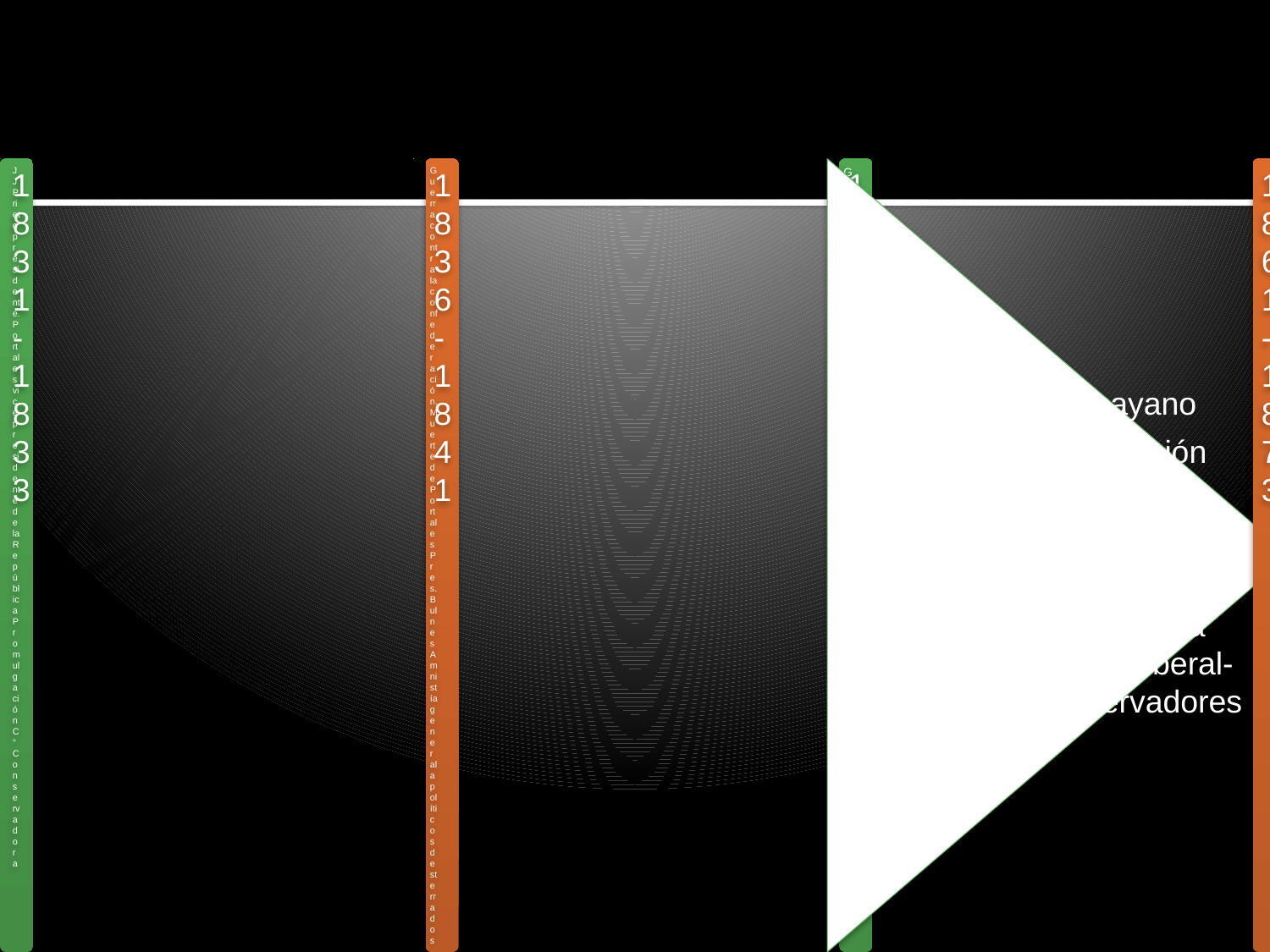

#
1831-1833
JJ Prieto presidente.
Portales vicepresidente de la República
Promulgación C° Conservadora
1836-1841
Guerra contra la confederación.
Muerte de Portales
Pres. Bulnes
Amnistía general a políticos desterrados
1851-1859
Guerra Civil Montt y de la Cruz
Cuestión del Sacristán
Revolución liberal
1861-1873
Mascayano
Sublevación indígena
Disputas religiosas
Se rompe la fusión Liberal-conservadores